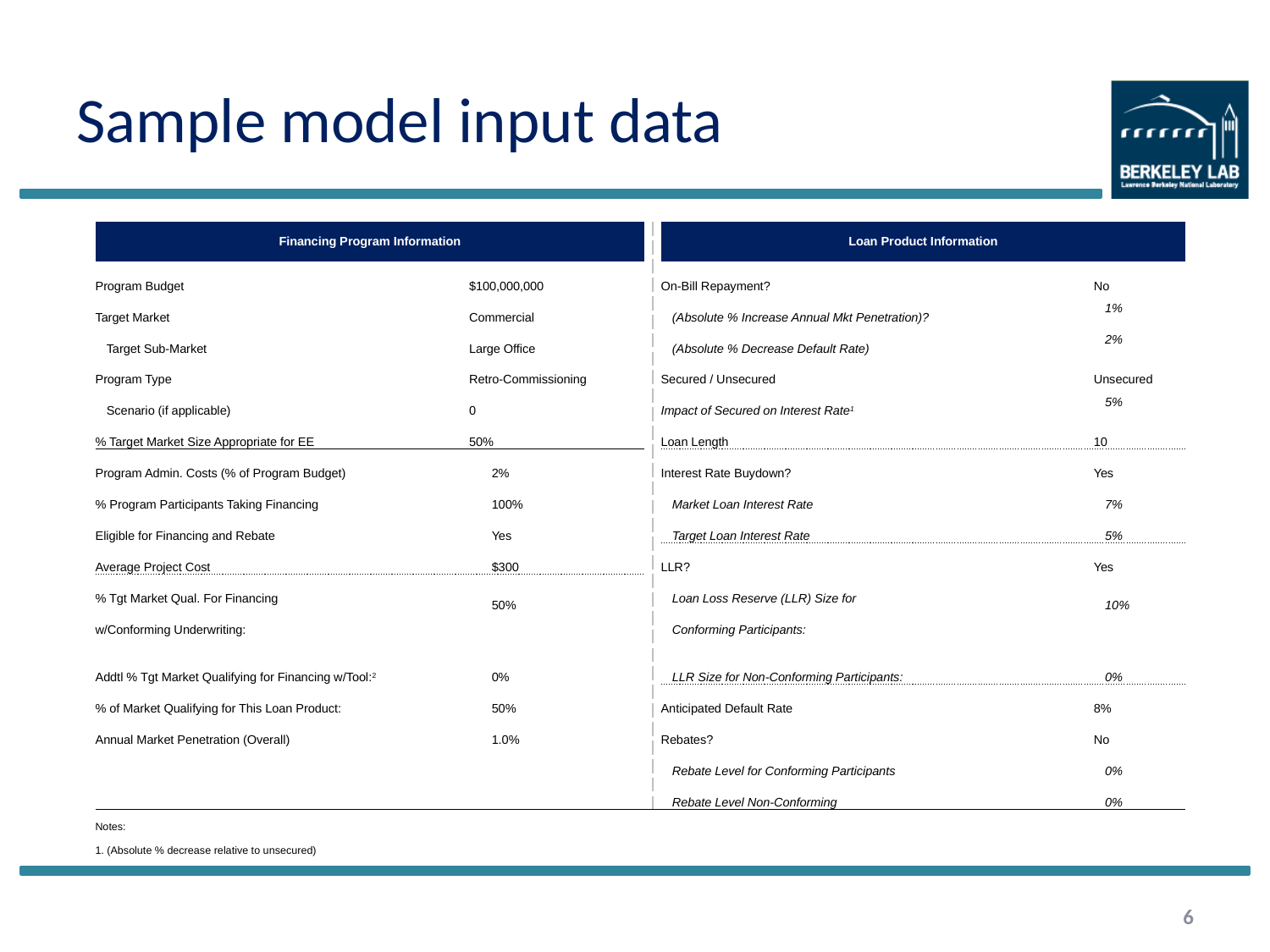

# Sample model input data
| Financing Program Information |  |  |  | Loan Product Information |  |
| --- | --- | --- | --- | --- | --- |
| Program Budget | $100,000,000 |  |  | On-Bill Repayment? | No |
| Target Market | Commercial |  |  | (Absolute % Increase Annual Mkt Penetration)? | 1% |
| Target Sub-Market | Large Office |  |  | (Absolute % Decrease Default Rate) | 2% |
| Program Type | Retro-Commissioning |  |  | Secured / Unsecured | Unsecured |
| Scenario (if applicable) | 0 |  |  | Impact of Secured on Interest Rate1 | 5% |
| % Target Market Size Appropriate for EE | 50% |  |  | Loan Length | 10 |
| Program Admin. Costs (% of Program Budget) | 2% |  |  | Interest Rate Buydown? | Yes |
| % Program Participants Taking Financing | 100% |  |  | Market Loan Interest Rate | 7% |
| Eligible for Financing and Rebate | Yes |  |  | Target Loan Interest Rate | 5% |
| Average Project Cost | $300 |  |  | LLR? | Yes |
| % Tgt Market Qual. For Financing | 50% |  |  | Loan Loss Reserve (LLR) Size for | 10% |
| w/Conforming Underwriting: |  |  |  | Conforming Participants: |  |
| Addtl % Tgt Market Qualifying for Financing w/Tool:2 | 0% |  |  | LLR Size for Non-Conforming Participants: | 0% |
| % of Market Qualifying for This Loan Product: | 50% |  |  | Anticipated Default Rate | 8% |
| Annual Market Penetration (Overall) | 1.0% |  |  | Rebates? | No |
|  |  |  |  | Rebate Level for Conforming Participants | 0% |
|  |  |  |  | Rebate Level Non-Conforming | 0% |
| Notes: |  |  |  |  |  |
| 1. (Absolute % decrease relative to unsecured) |  |  |  |  |  |
6